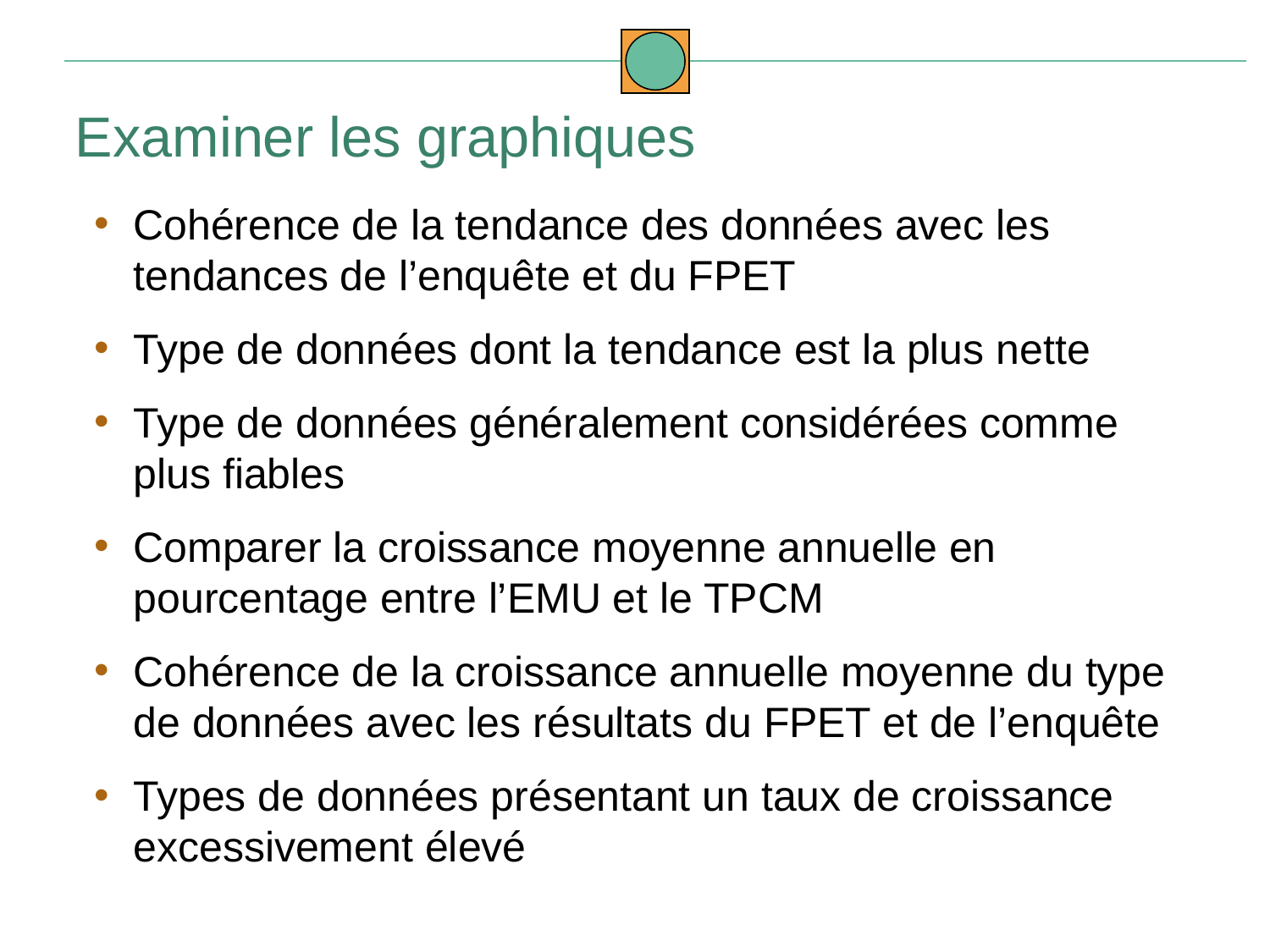

Examiner les graphiques
Cohérence de la tendance des données avec les tendances de l’enquête et du FPET
Type de données dont la tendance est la plus nette
Type de données généralement considérées comme plus fiables
Comparer la croissance moyenne annuelle en pourcentage entre l’EMU et le TPCM
Cohérence de la croissance annuelle moyenne du type de données avec les résultats du FPET et de l’enquête
Types de données présentant un taux de croissance excessivement élevé